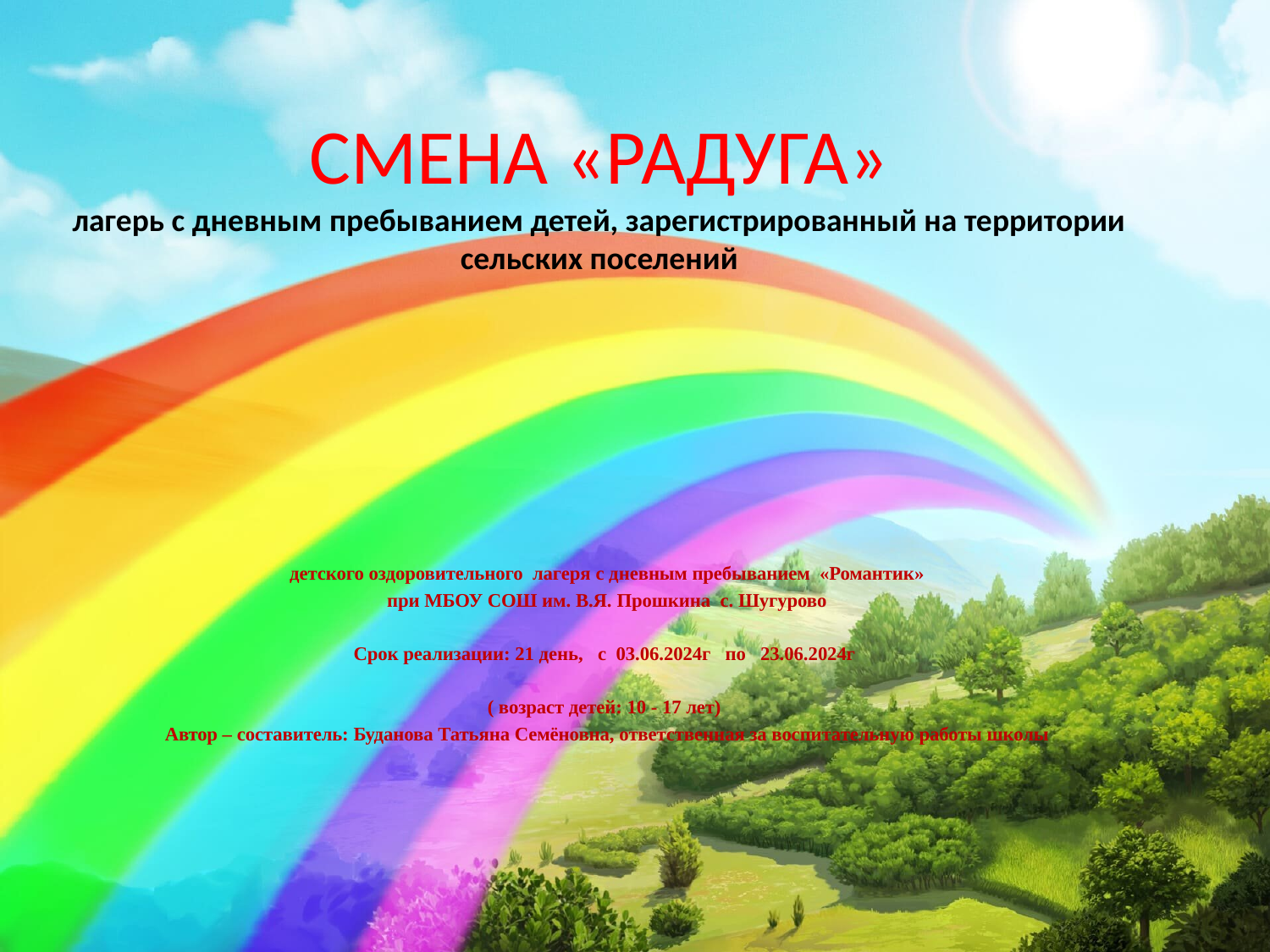

# СМЕНА «РАДУГА» лагерь с дневным пребыванием детей, зарегистрированный на территории сельских поселений

 детского оздоровительного  лагеря с дневным пребыванием  «Романтик»
 при МБОУ СОШ им. В.Я. Прошкина  с. Шугурово

Срок реализации: 21 день,   с  03.06.2024г   по   23.06.2024г

( возраст детей: 10 - 17 лет)
 Автор – составитель: Буданова Татьяна Семёновна, ответственная за воспитательную работы школы